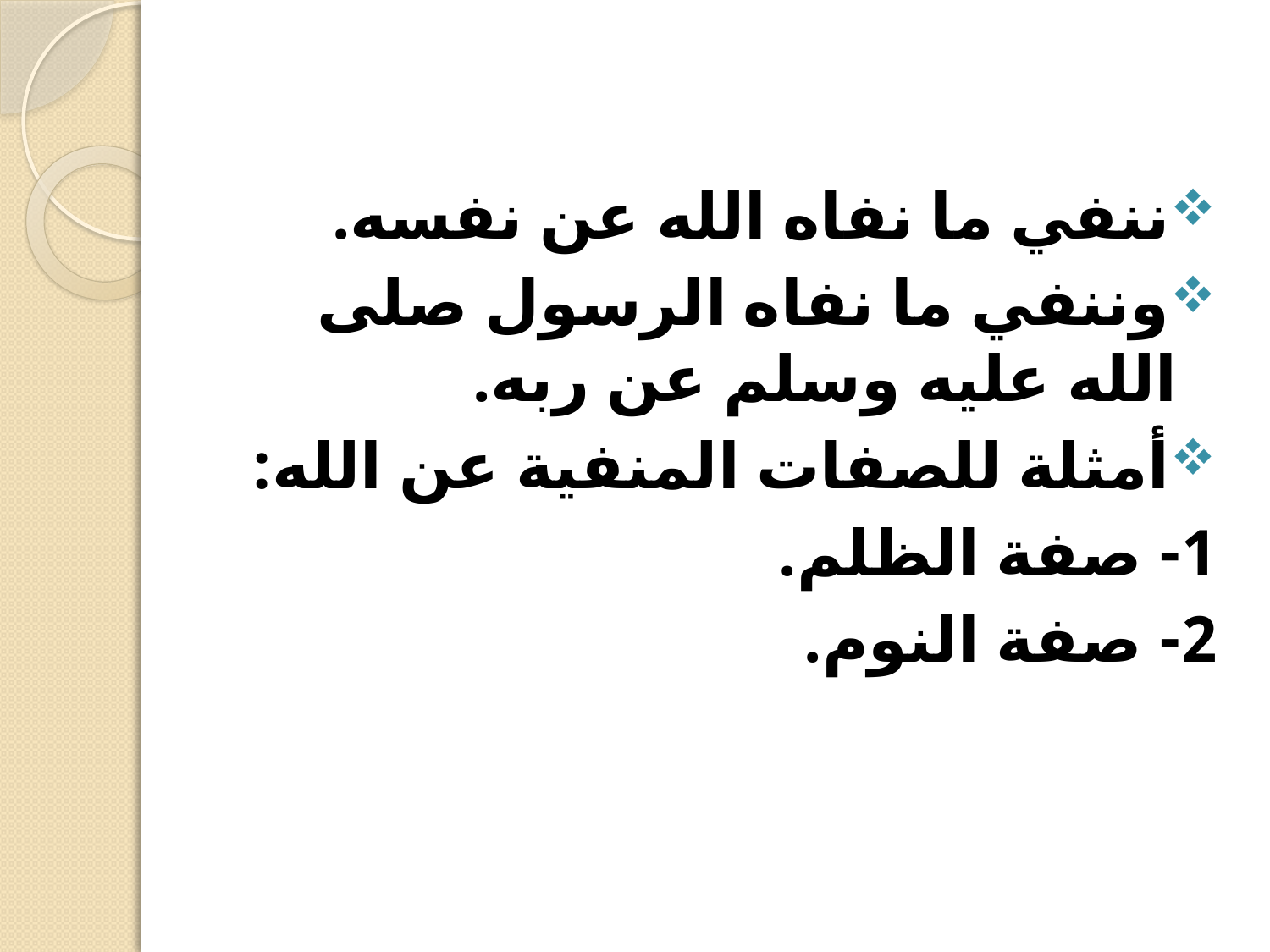

ننفي ما نفاه الله عن نفسه.
وننفي ما نفاه الرسول صلى الله عليه وسلم عن ربه.
أمثلة للصفات المنفية عن الله:
1- صفة الظلم.
2- صفة النوم.